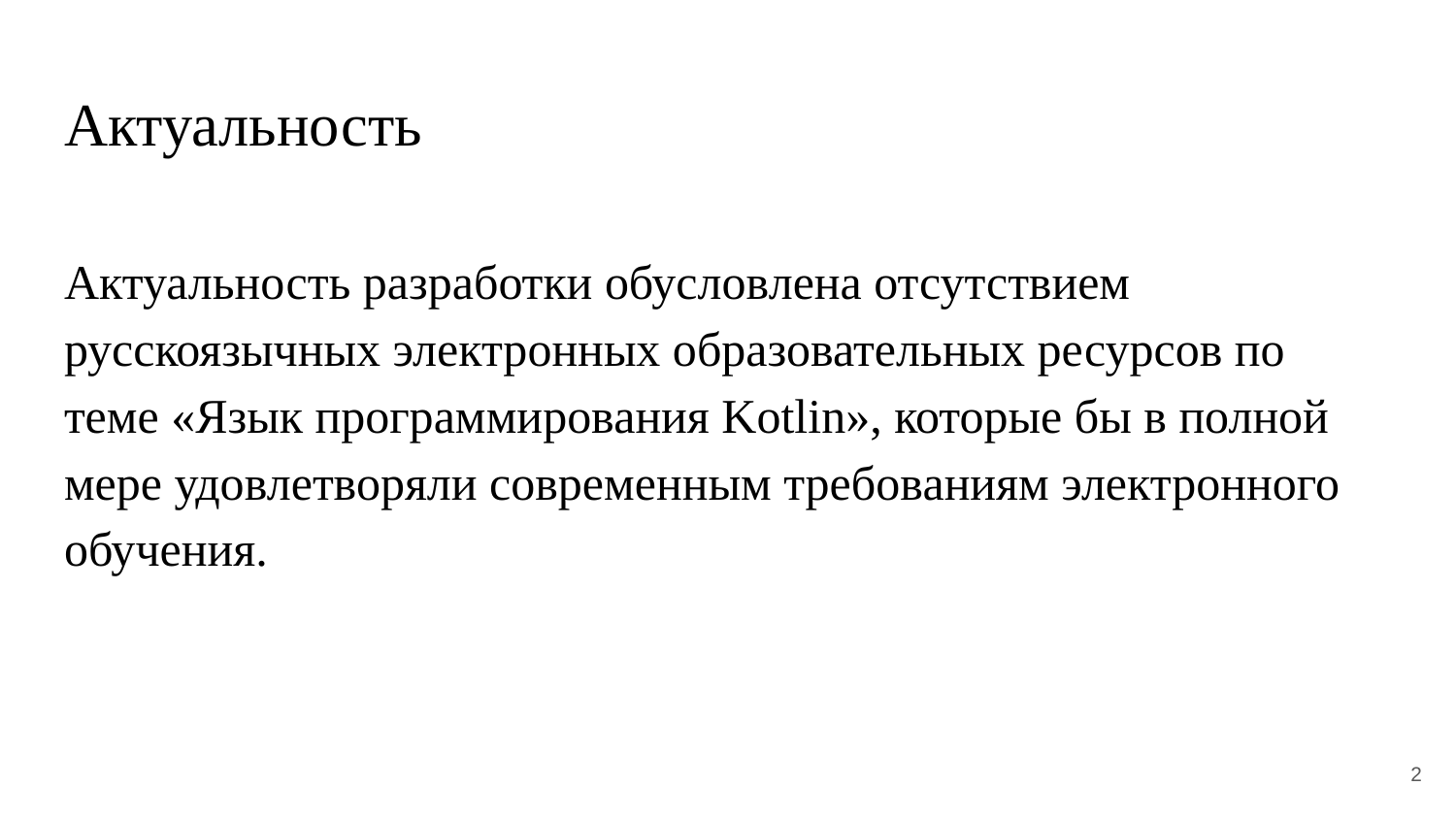

# Актуальность
Актуальность разработки обусловлена отсутствием русскоязычных электронных образовательных ресурсов по теме «Язык программирования Kotlin», которые бы в полной мере удовлетворяли современным требованиям электронного обучения.
2